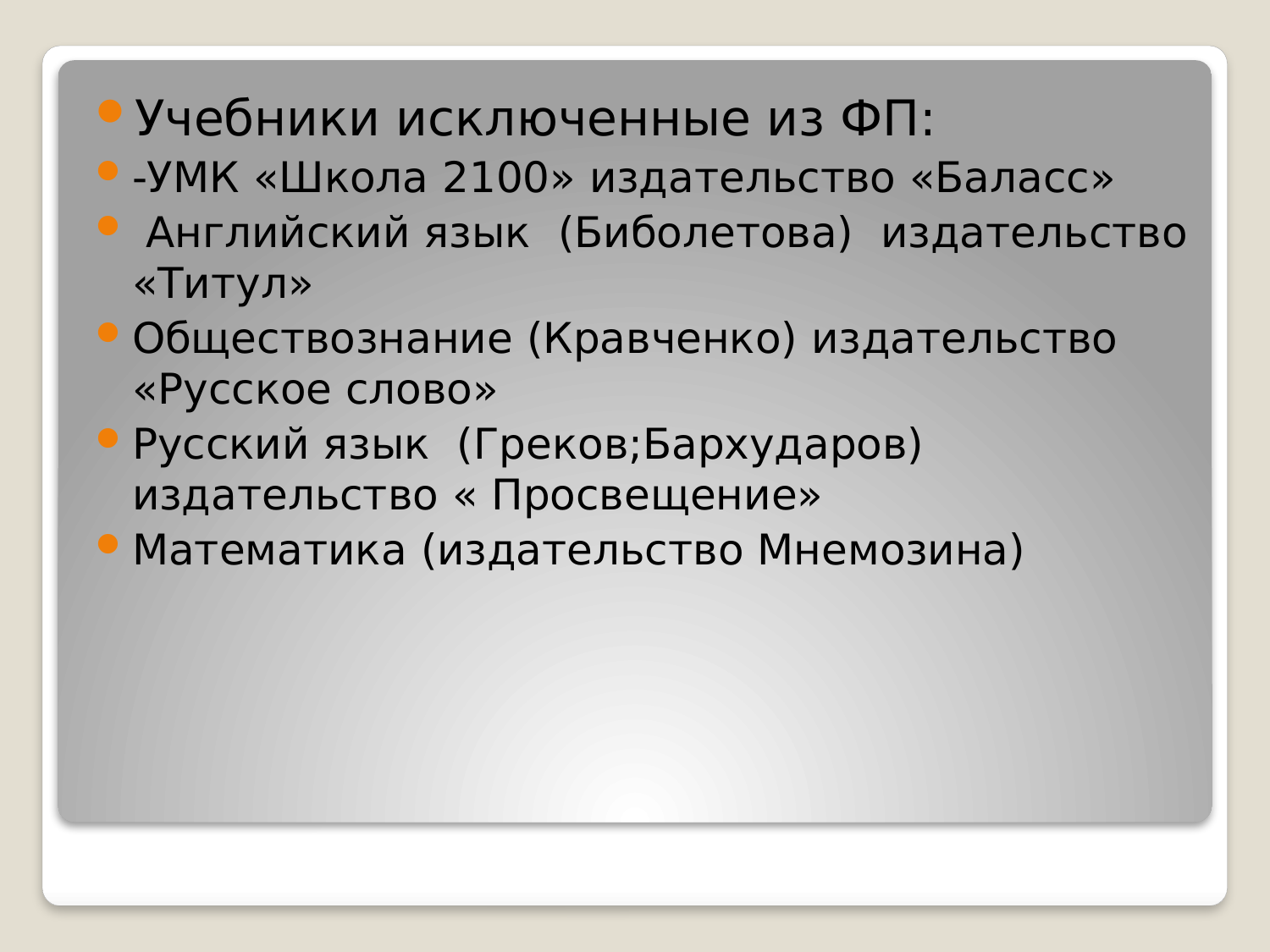

Учебники исключенные из ФП:
-УМК «Школа 2100» издательство «Баласс»
 Английский язык  (Биболетова)  издательство «Титул»
Обществознание (Кравченко) издательство «Русское слово»
Русский язык  (Греков;Бархударов)  издательство « Просвещение»
Математика (издательство Мнемозина)

#